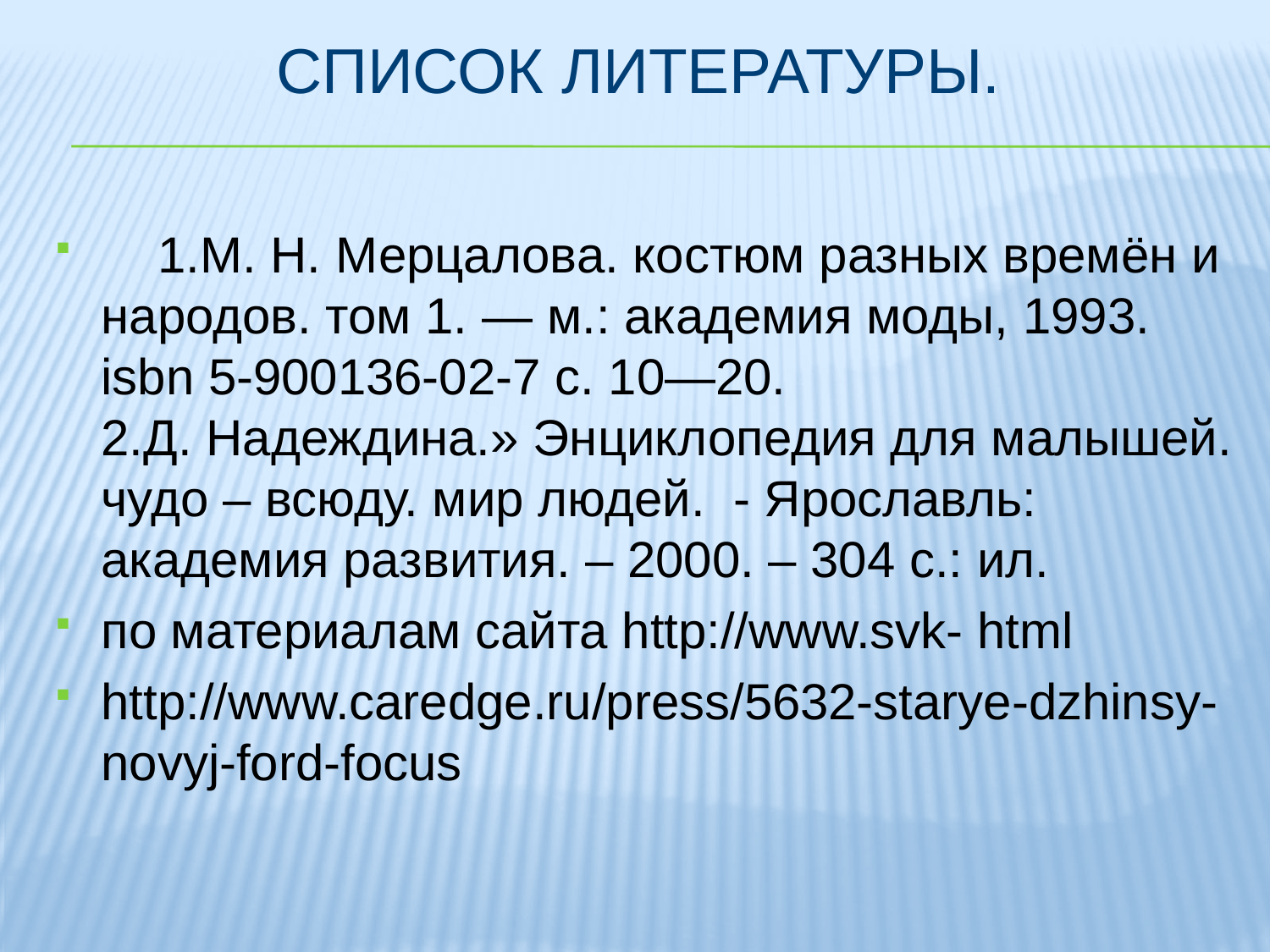

# Список литературы.
    1.М. Н. Мерцалова. костюм разных времён и народов. том 1. — м.: академия моды, 1993. isbn 5-900136-02-7 с. 10—20.
2.Д. Надеждина.» Энциклопедия для малышей. чудо – всюду. мир людей.  - Ярославль: академия развития. – 2000. – 304 с.: ил.
по материалам сайта http://www.svk- html
http://www.caredge.ru/press/5632-starye-dzhinsy-novyj-ford-focus